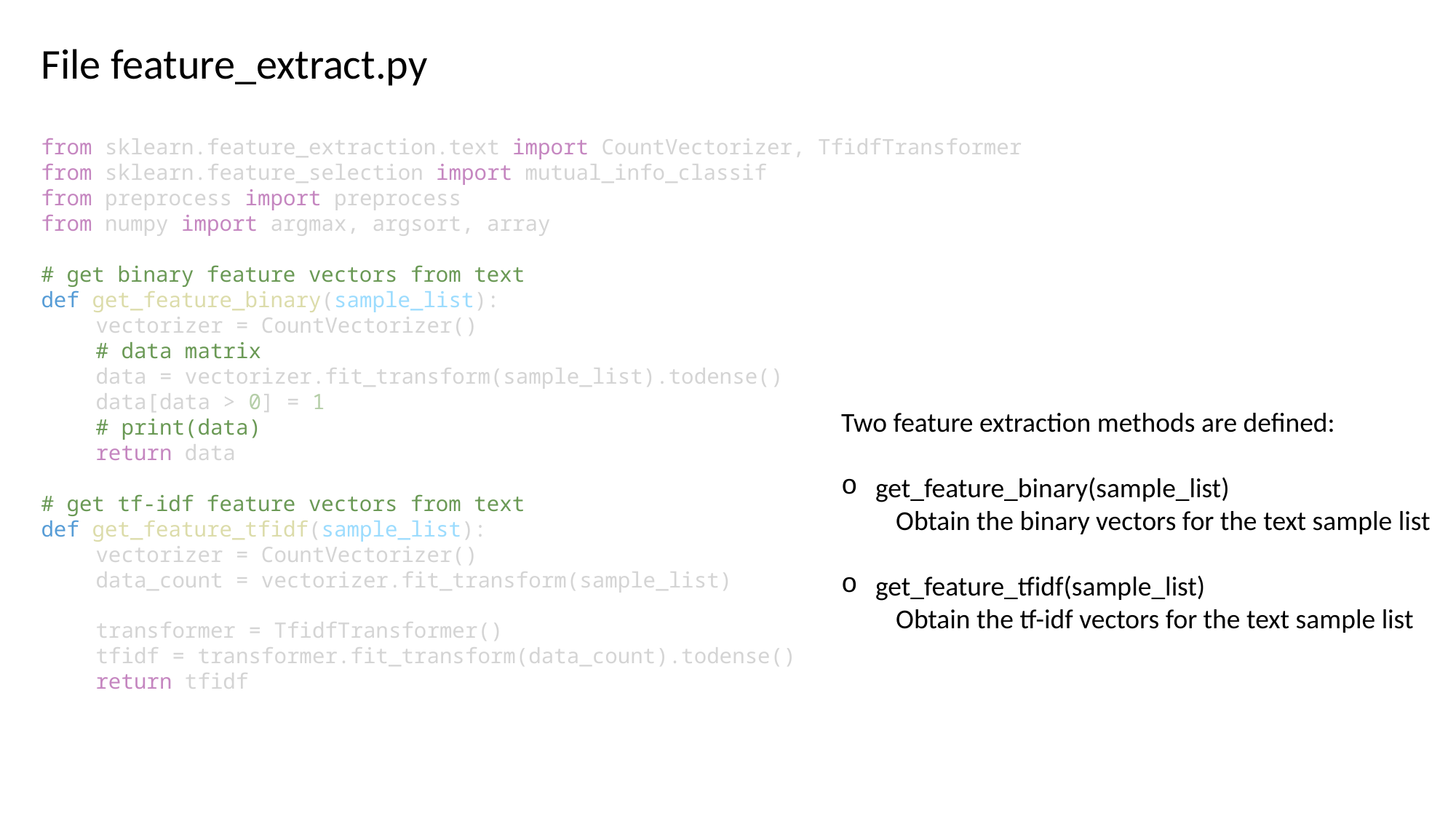

File feature_extract.py
from sklearn.feature_extraction.text import CountVectorizer, TfidfTransformer
from sklearn.feature_selection import mutual_info_classif
from preprocess import preprocess
from numpy import argmax, argsort, array
# get binary feature vectors from text
def get_feature_binary(sample_list):
vectorizer = CountVectorizer()
# data matrix
data = vectorizer.fit_transform(sample_list).todense()
data[data > 0] = 1
# print(data)
return data
# get tf-idf feature vectors from text
def get_feature_tfidf(sample_list):
vectorizer = CountVectorizer()
data_count = vectorizer.fit_transform(sample_list)
transformer = TfidfTransformer()
tfidf = transformer.fit_transform(data_count).todense()
return tfidf
Two feature extraction methods are defined:

get_feature_binary(sample_list)
Obtain the binary vectors for the text sample list

get_feature_tfidf(sample_list)
Obtain the tf-idf vectors for the text sample list